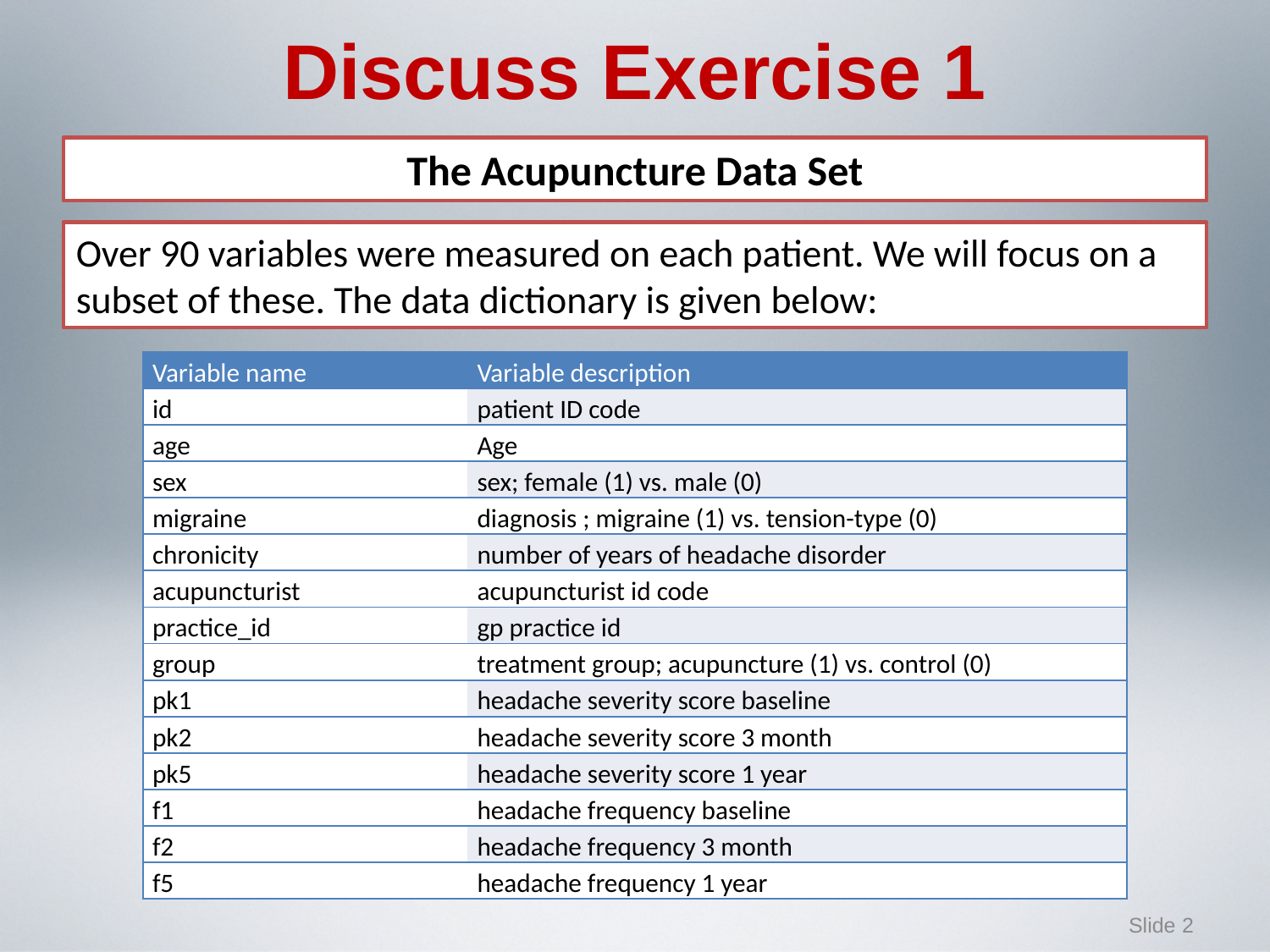

# Discuss Exercise 1
The Acupuncture Data Set
Over 90 variables were measured on each patient. We will focus on a subset of these. The data dictionary is given below:
| Variable name | Variable description |
| --- | --- |
| id | patient ID code |
| age | Age |
| sex | sex; female (1) vs. male (0) |
| migraine | diagnosis ; migraine (1) vs. tension-type (0) |
| chronicity | number of years of headache disorder |
| acupuncturist | acupuncturist id code |
| practice\_id | gp practice id |
| group | treatment group; acupuncture (1) vs. control (0) |
| pk1 | headache severity score baseline |
| pk2 | headache severity score 3 month |
| pk5 | headache severity score 1 year |
| f1 | headache frequency baseline |
| f2 | headache frequency 3 month |
| f5 | headache frequency 1 year |
Slide 2